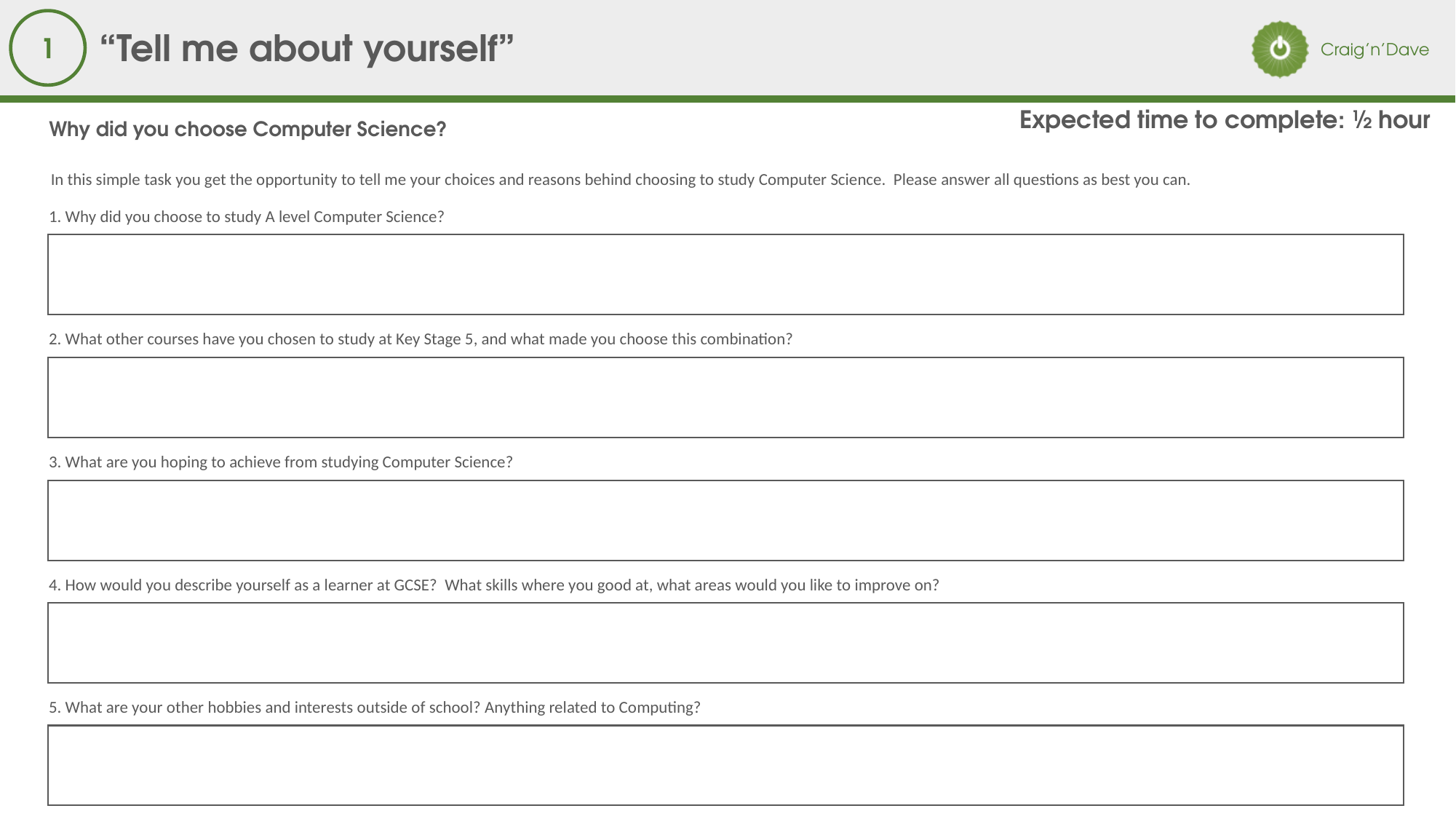

“Tell me about yourself”
1
Expected time to complete: ½ hour
Why did you choose Computer Science?
In this simple task you get the opportunity to tell me your choices and reasons behind choosing to study Computer Science.  Please answer all questions as best you can.
1. Why did you choose to study A level Computer Science?

2. What other courses have you chosen to study at Key Stage 5, and what made you choose this combination?

3. What are you hoping to achieve from studying Computer Science?

4. How would you describe yourself as a learner at GCSE?  What skills where you good at, what areas would you like to improve on?

5. What are your other hobbies and interests outside of school? Anything related to Computing?